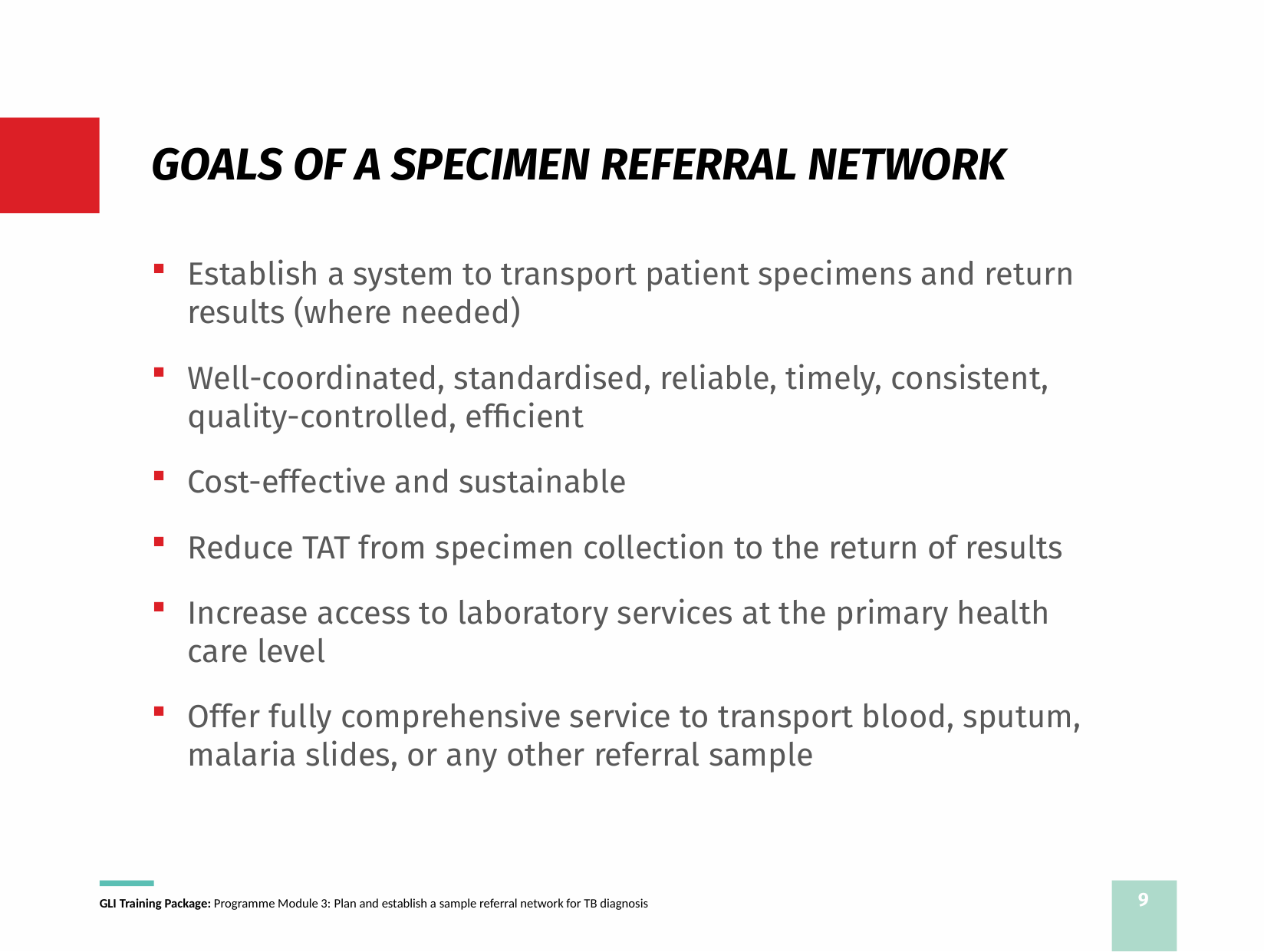

# GOALS OF A SPECIMEN REFERRAL NETWORK
Establish a system to transport patient specimens and return results (where needed)
Well-coordinated, standardised, reliable, timely, consistent, quality-controlled, efficient
Cost-effective and sustainable
Reduce TAT from specimen collection to the return of results
Increase access to laboratory services at the primary health care level
Offer fully comprehensive service to transport blood, sputum, malaria slides, or any other referral sample